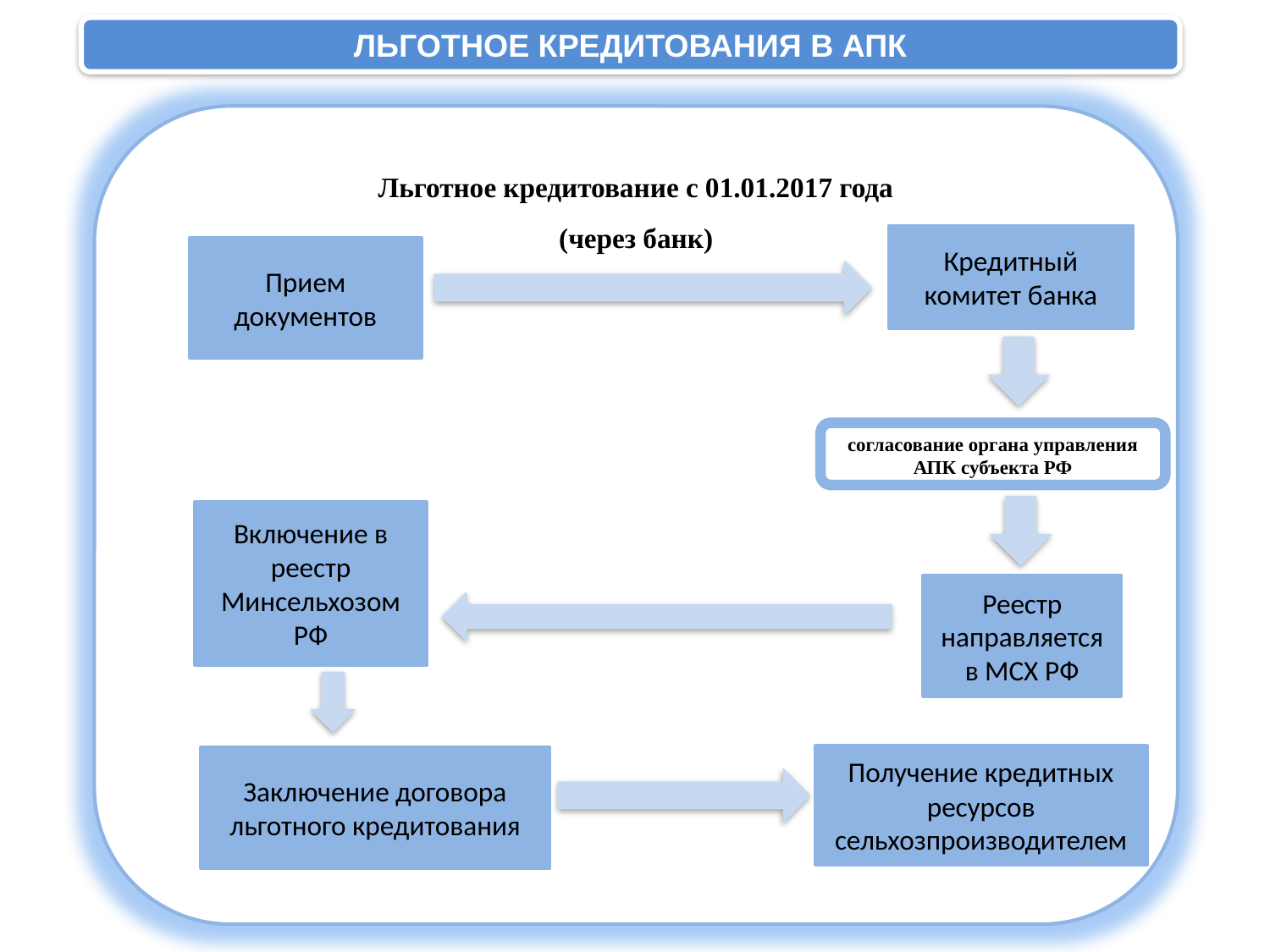

ЛЬГОТНОЕ КРЕДИТОВАНИЯ В АПК
Льготное кредитование с 01.01.2017 года
(через банк)
Кредитный комитет банка
Прием документов

согласование органа управления АПК субъекта РФ

Включение в реестр Минсельхозом РФ
Реестр направляется в МСХ РФ

Получение кредитных ресурсов сельхозпроизводителем
Заключение договора льготного кредитования

11